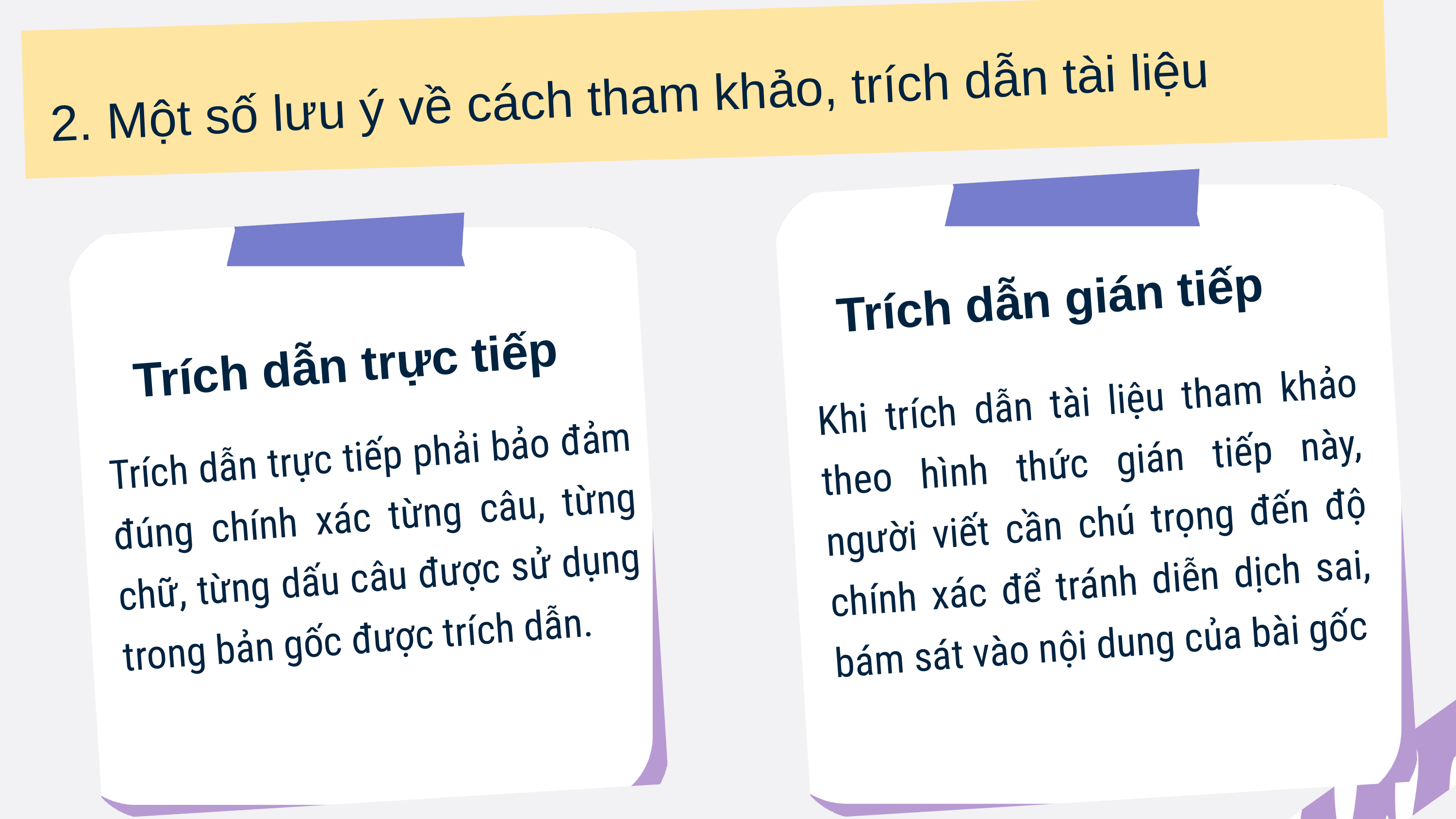

2. Một số lưu ý về cách tham khảo, trích dẫn tài liệu

Trích dẫn gián tiếp
Trích dẫn trực tiếp
Khi trích dẫn tài liệu tham khảo theo hình thức gián tiếp này, người viết cần chú trọng đến độ chính xác để tránh diễn dịch sai, bám sát vào nội dung của bài gốc
Trích dẫn trực tiếp phải bảo đảm đúng chính xác từng câu, từng chữ, từng dấu câu được sử dụng trong bản gốc được trích dẫn.